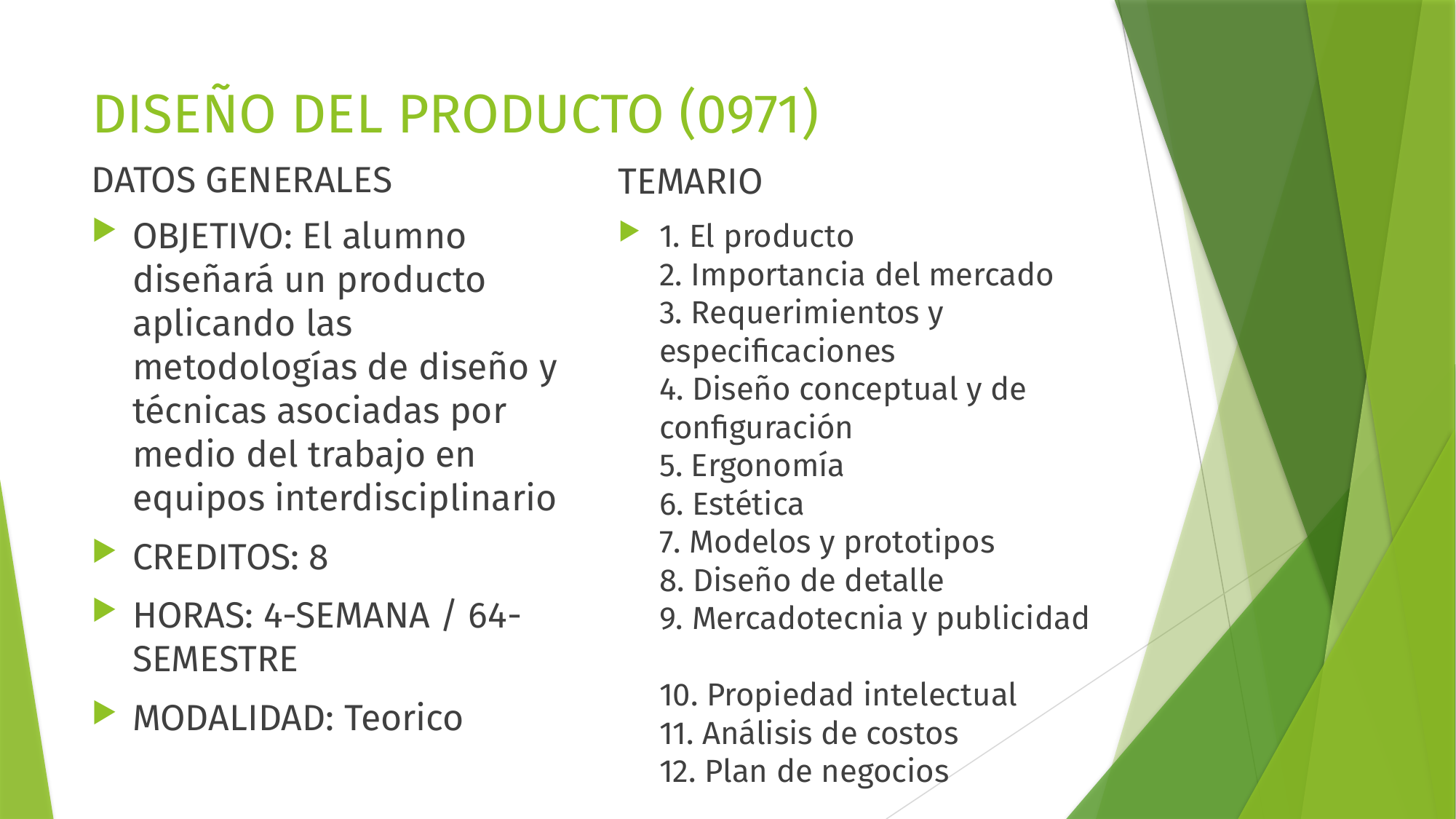

# DISEÑO DEL PRODUCTO (0971)
DATOS GENERALES
TEMARIO
OBJETIVO: El alumno diseñará un producto aplicando las metodologías de diseño y técnicas asociadas por medio del trabajo en equipos interdisciplinario
CREDITOS: 8
HORAS: 4-SEMANA / 64-SEMESTRE
MODALIDAD: Teorico
1. El producto
2. Importancia del mercado
3. Requerimientos y especificaciones
4. Diseño conceptual y de configuración
5. Ergonomía
6. Estética
7. Modelos y prototipos
8. Diseño de detalle
9. Mercadotecnia y publicidad
10. Propiedad intelectual
11. Análisis de costos
12. Plan de negocios